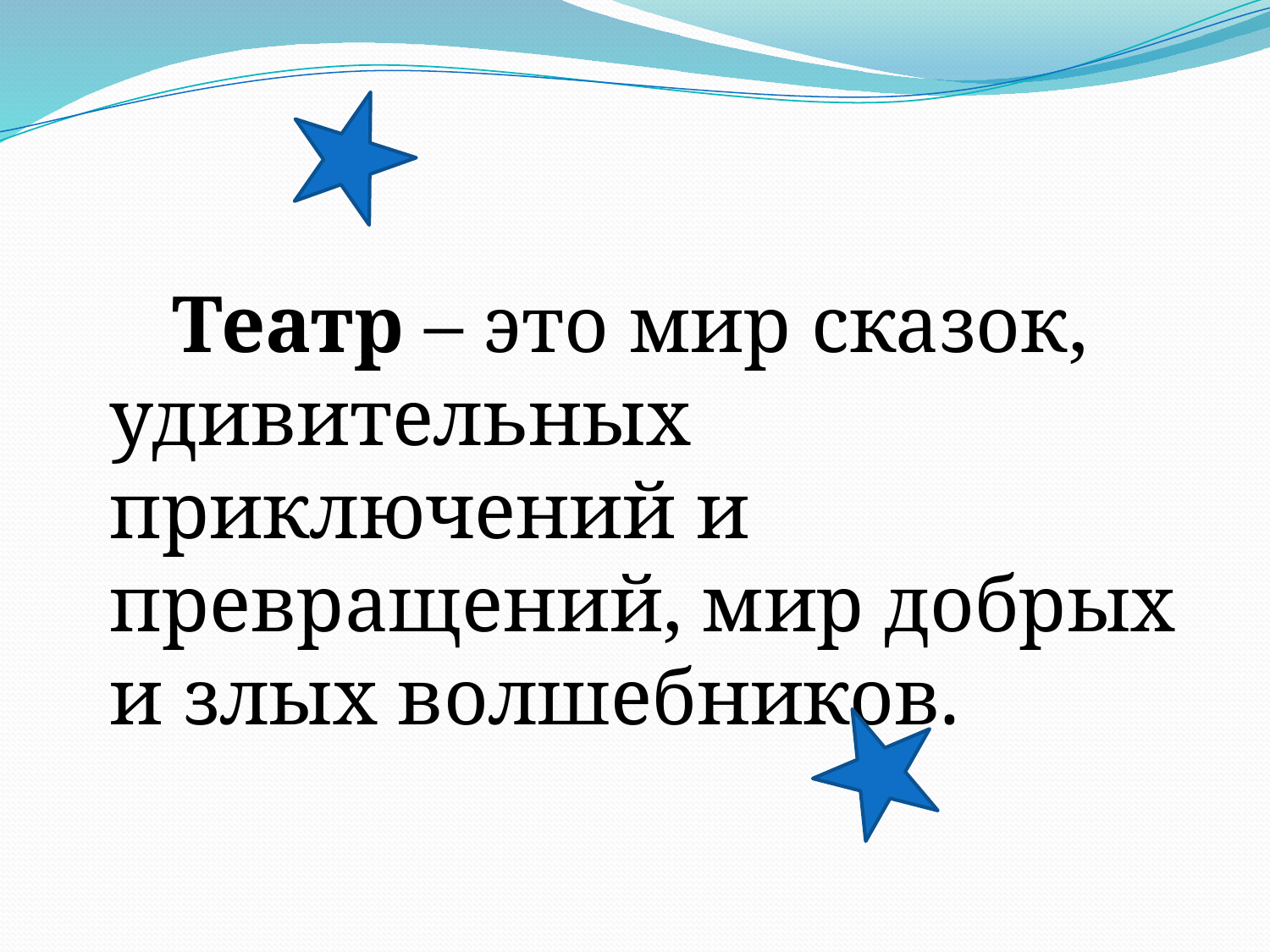

Театр – это мир сказок, удивительных приключений и превращений, мир добрых и злых волшебников.